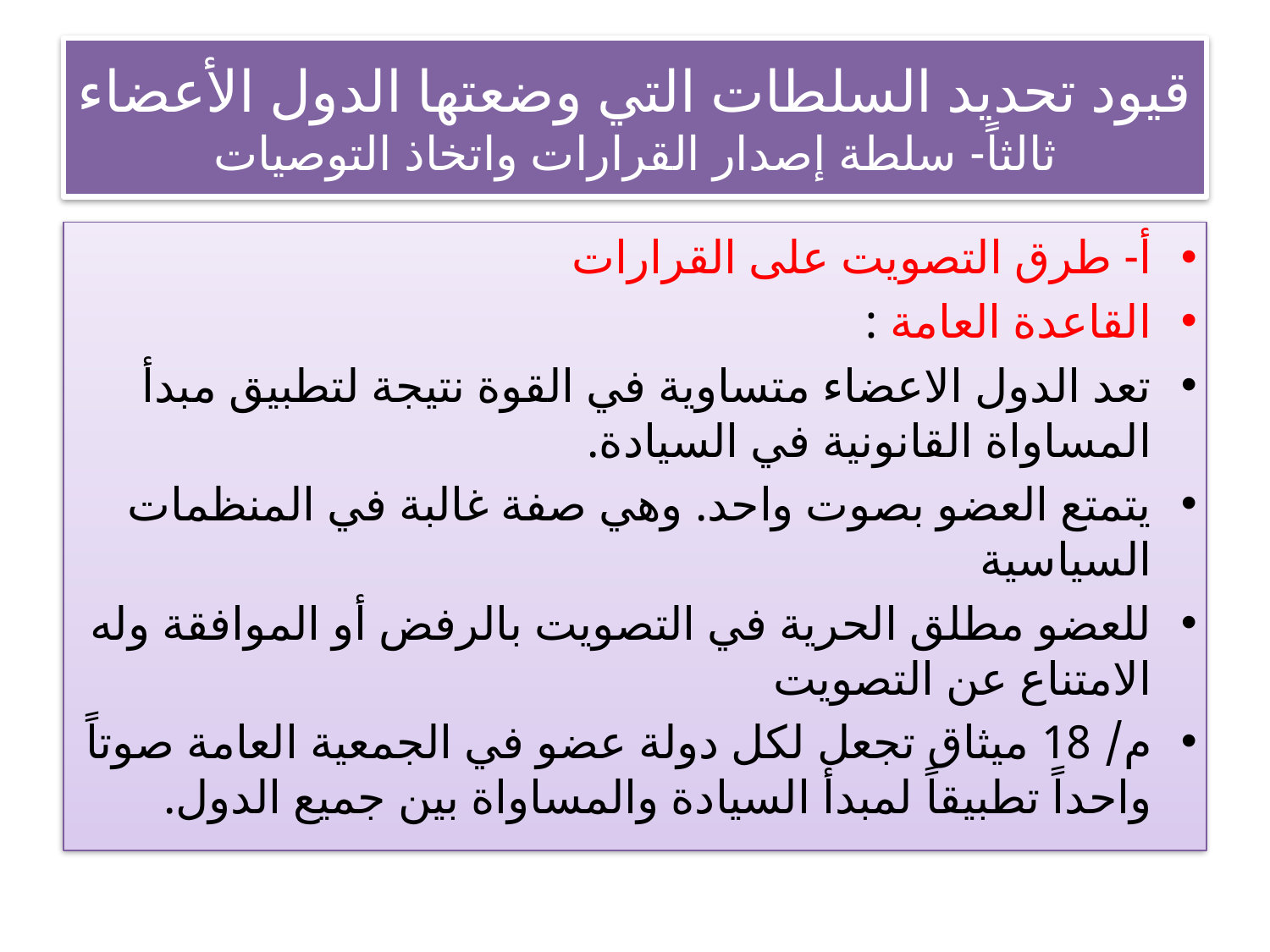

# قيود تحديد السلطات التي وضعتها الدول الأعضاء ثالثاً- سلطة إصدار القرارات واتخاذ التوصيات
أ- طرق التصويت على القرارات
القاعدة العامة :
تعد الدول الاعضاء متساوية في القوة نتيجة لتطبيق مبدأ المساواة القانونية في السيادة.
يتمتع العضو بصوت واحد. وهي صفة غالبة في المنظمات السياسية
للعضو مطلق الحرية في التصويت بالرفض أو الموافقة وله الامتناع عن التصويت
م/ 18 ميثاق تجعل لكل دولة عضو في الجمعية العامة صوتاً واحداً تطبيقاً لمبدأ السيادة والمساواة بين جميع الدول.